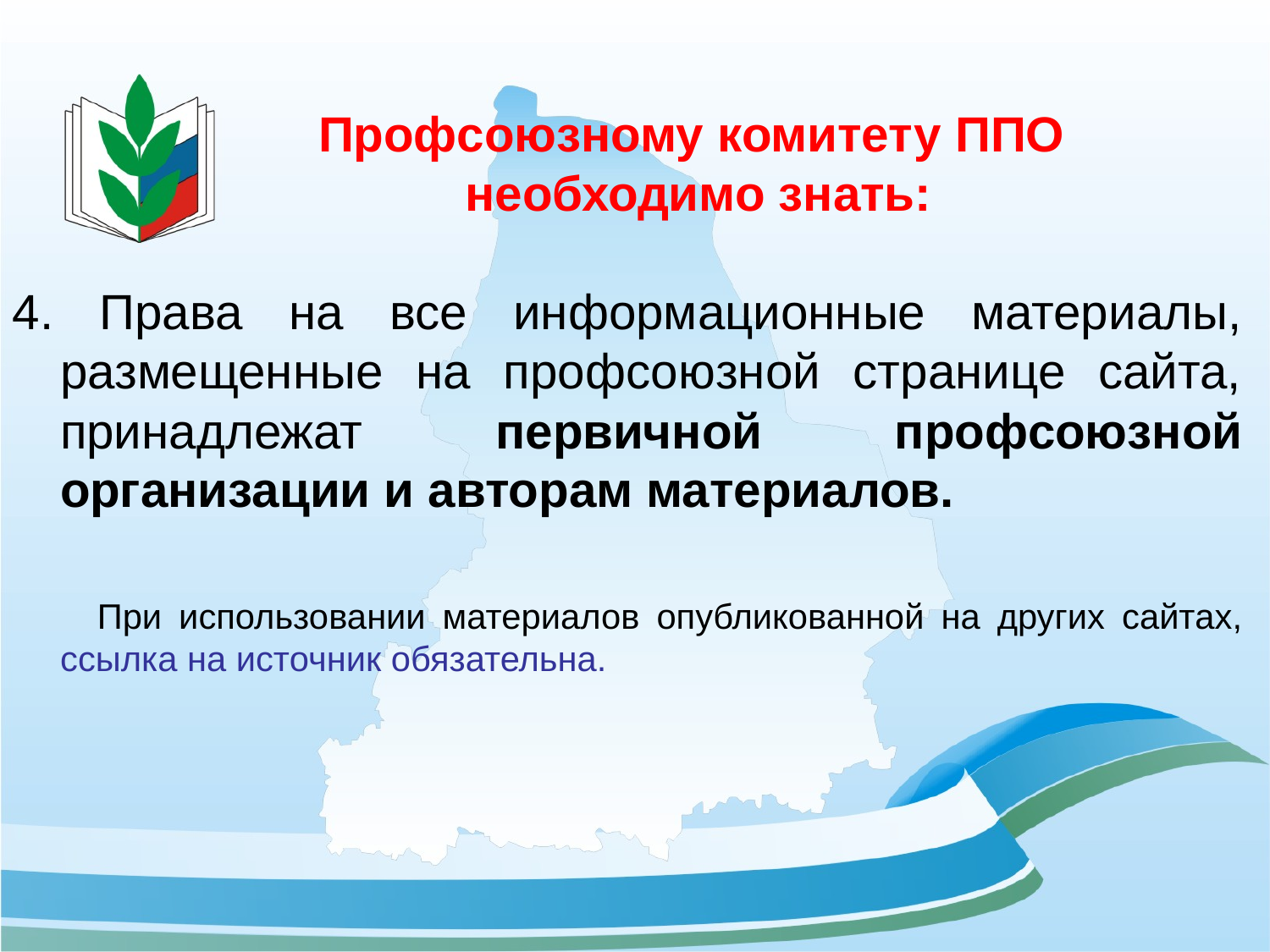

# Профсоюзному комитету ППО необходимо знать:

4. Права на все информационные материалы, размещенные на профсоюзной странице сайта, принадлежат первичной профсоюзной организации и авторам материалов.

     При использовании материалов опубликованной на других сайтах, ссылка на источник обязательна.